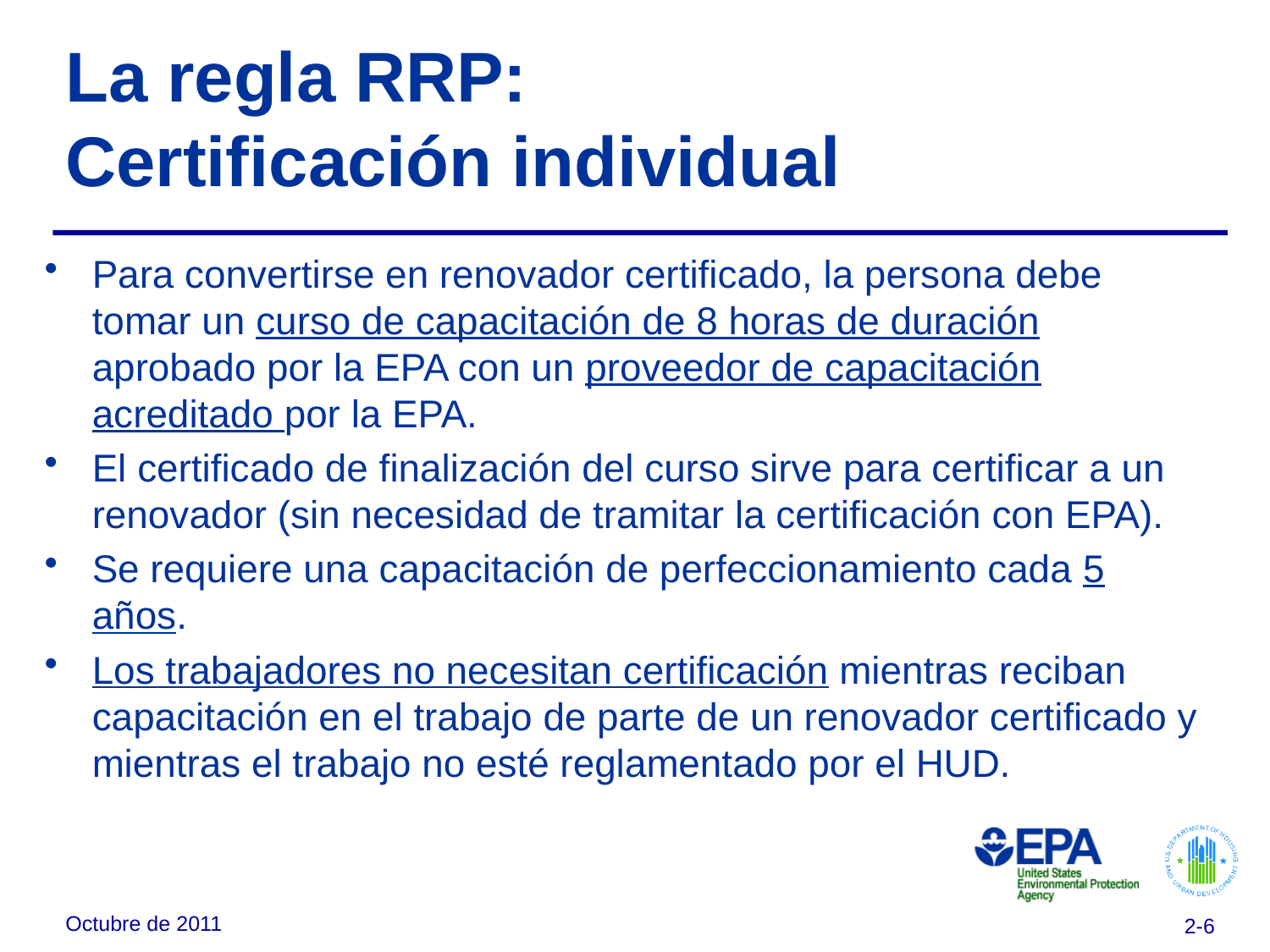

# La regla RRP:                 Certificación individual
Para convertirse en renovador certificado, la persona debe tomar un curso de capacitación de 8 horas de duración aprobado por la EPA con un proveedor de capacitación acreditado por la EPA.
El certificado de finalización del curso sirve para certificar a un renovador (sin necesidad de tramitar la certificación con EPA).
Se requiere una capacitación de perfeccionamiento cada 5 años.
Los trabajadores no necesitan certificación mientras reciban capacitación en el trabajo de parte de un renovador certificado y mientras el trabajo no esté reglamentado por el HUD.
Octubre de 2011
2-6